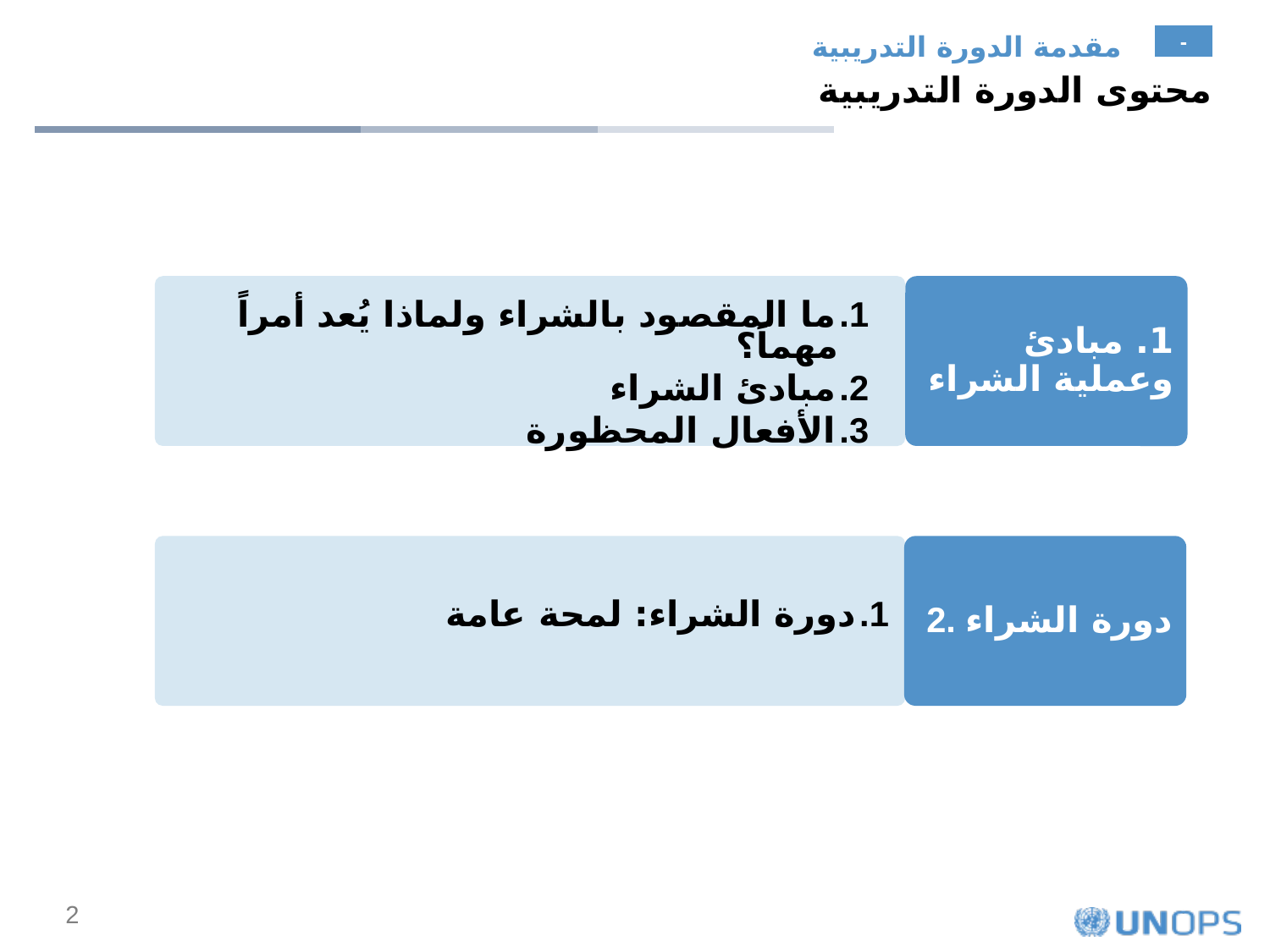

مقدمة الدورة التدريبية
-
محتوى الدورة التدريبية
1. مبادئ وعملية الشراء

ما المقصود بالشراء ولماذا يُعد أمراً مهماً؟
مبادئ الشراء
الأفعال المحظورة
2. دورة الشراء

دورة الشراء: لمحة عامة